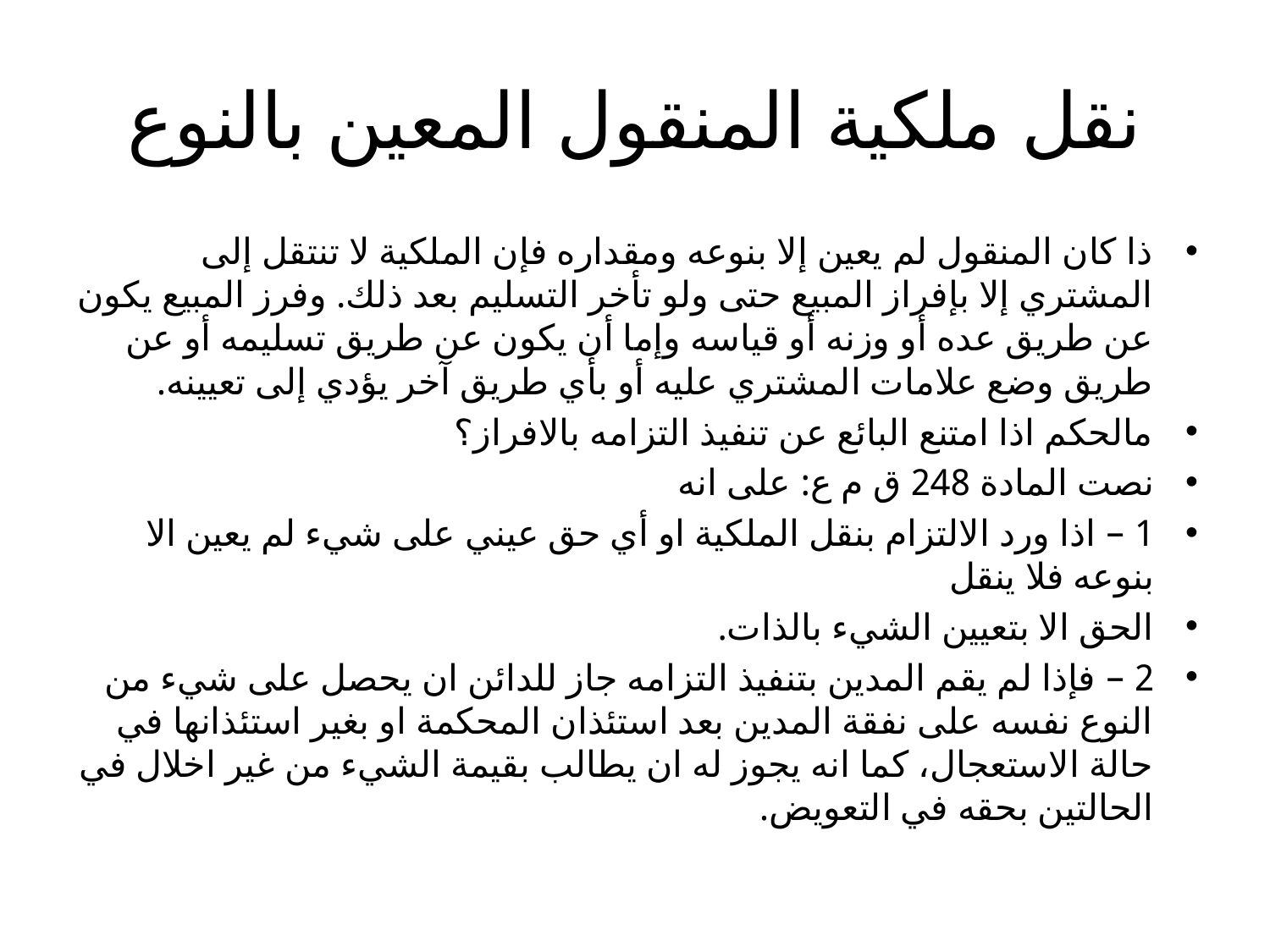

# نقل ملكية المنقول المعين بالنوع
ذا كان المنقول لم يعين إلا بنوعه ومقداره فإن الملكية لا تنتقل إلى المشتري إلا بإفراز المبيع حتى ولو تأخر التسليم بعد ذلك. وفرز المبيع يكون عن طريق عده أو وزنه أو قياسه وإما أن يكون عن طريق تسليمه أو عن طريق وضع علامات المشتري عليه أو بأي طريق آخر يؤدي إلى تعيينه.
مالحكم اذا امتنع البائع عن تنفيذ التزامه بالافراز؟
نصت المادة 248 ق م ع: على انه
1 – اذا ورد الالتزام بنقل الملكیة او أي حق عیني على شيء لم يعین الا بنوعه فلا ينقل
الحق الا بتعیین الشيء بالذات.
2 – فإذا لم يقم المدين بتنفیذ التزامه جاز للدائن ان يحصل على شيء من النوع نفسه على نفقة المدين بعد استئذان المحكمة او بغیر استئذانھا في حالة الاستعجال، كما انه يجوز له ان يطالب بقیمة الشيء من غیر اخلال في الحالتین بحقه في التعويض.